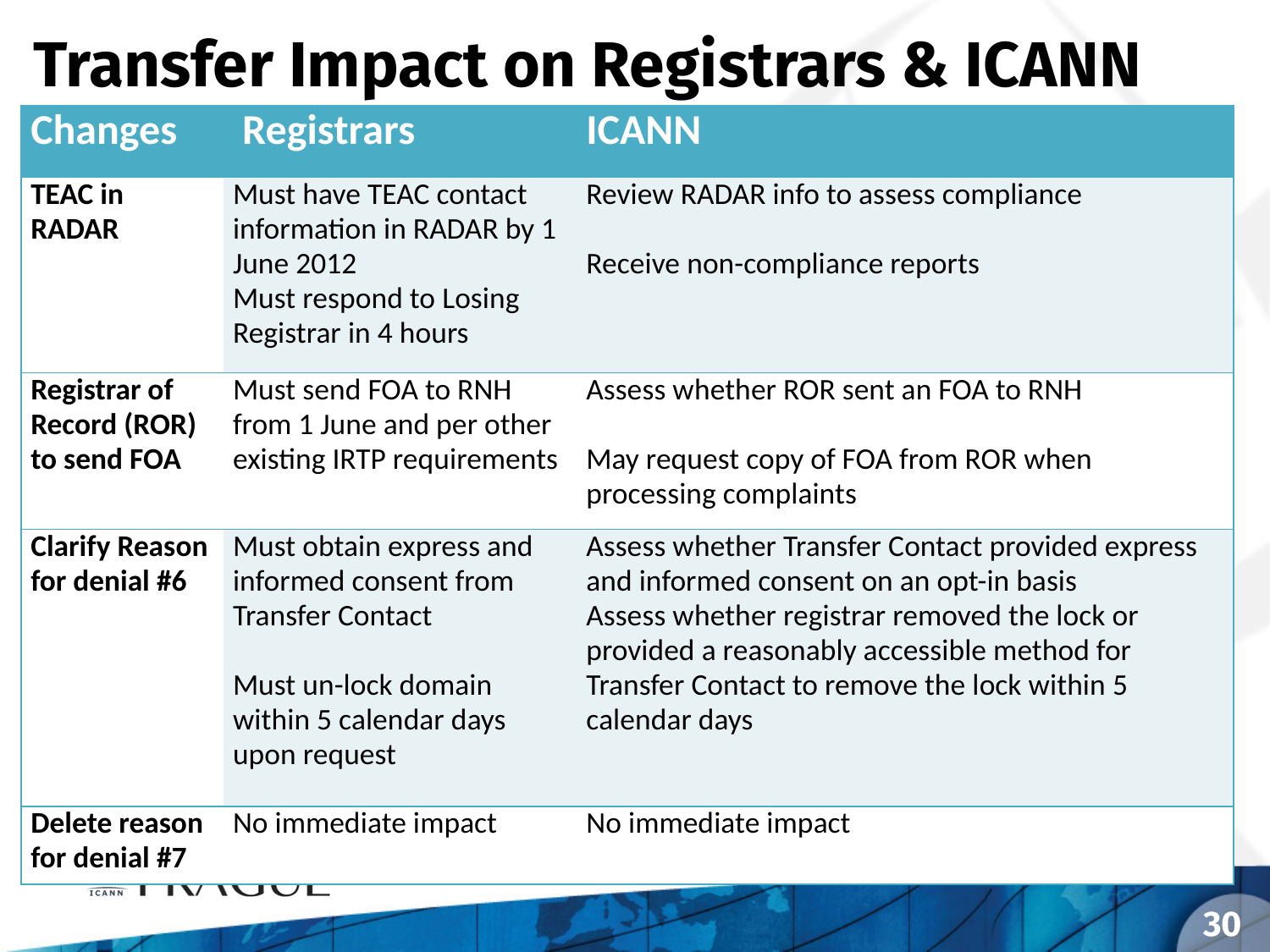

# Transfer Impact on Registrars & ICANN
| Changes | Registrars | ICANN |
| --- | --- | --- |
| TEAC in RADAR | Must have TEAC contact information in RADAR by 1 June 2012 Must respond to Losing Registrar in 4 hours | Review RADAR info to assess compliance   Receive non-compliance reports |
| Registrar of Record (ROR) to send FOA | Must send FOA to RNH from 1 June and per other existing IRTP requirements | Assess whether ROR sent an FOA to RNH   May request copy of FOA from ROR when processing complaints |
| Clarify Reason for denial #6 | Must obtain express and informed consent from Transfer Contact   Must un-lock domain within 5 calendar days upon request | Assess whether Transfer Contact provided express and informed consent on an opt-in basis Assess whether registrar removed the lock or provided a reasonably accessible method for Transfer Contact to remove the lock within 5 calendar days |
| Delete reason for denial #7 | No immediate impact | No immediate impact |
30